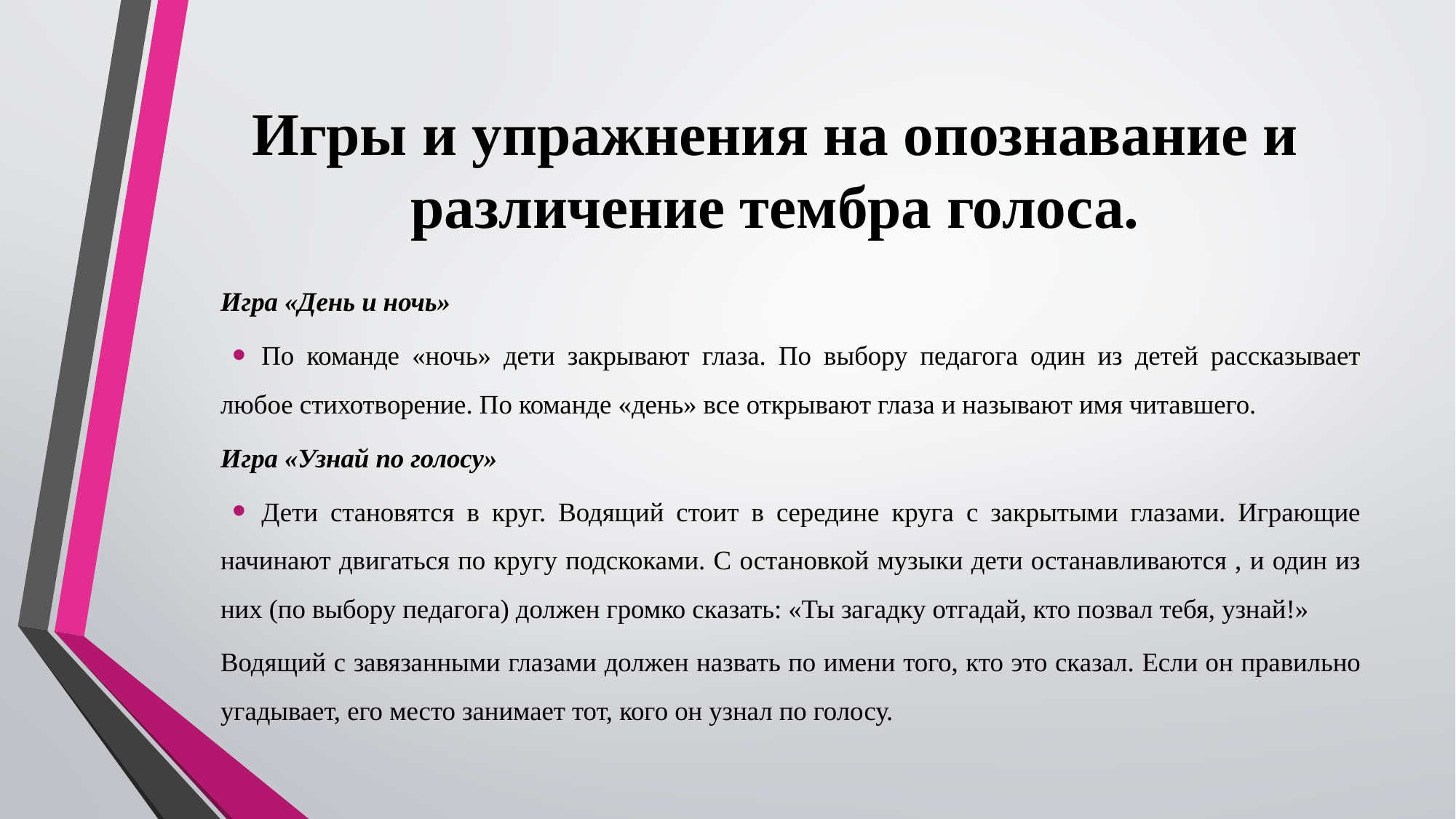

# Игры и упражнения на опознавание и различение тембра голоса.
Игра «День и ночь»
По команде «ночь» дети закрывают глаза. По выбору педагога один из детей рассказывает любое стихотворение. По команде «день» все открывают глаза и называют имя читавшего.
Игра «Узнай по голосу»
Дети становятся в круг. Водящий стоит в середине круга с закрытыми глазами. Играющие начинают двигаться по кругу подскоками. С остановкой музыки дети останавливаются , и один из них (по выбору педагога) должен громко сказать: «Ты загадку отгадай, кто позвал тебя, узнай!»
Водящий с завязанными глазами должен назвать по имени того, кто это сказал. Если он правильно угадывает, его место занимает тот, кого он узнал по голосу.